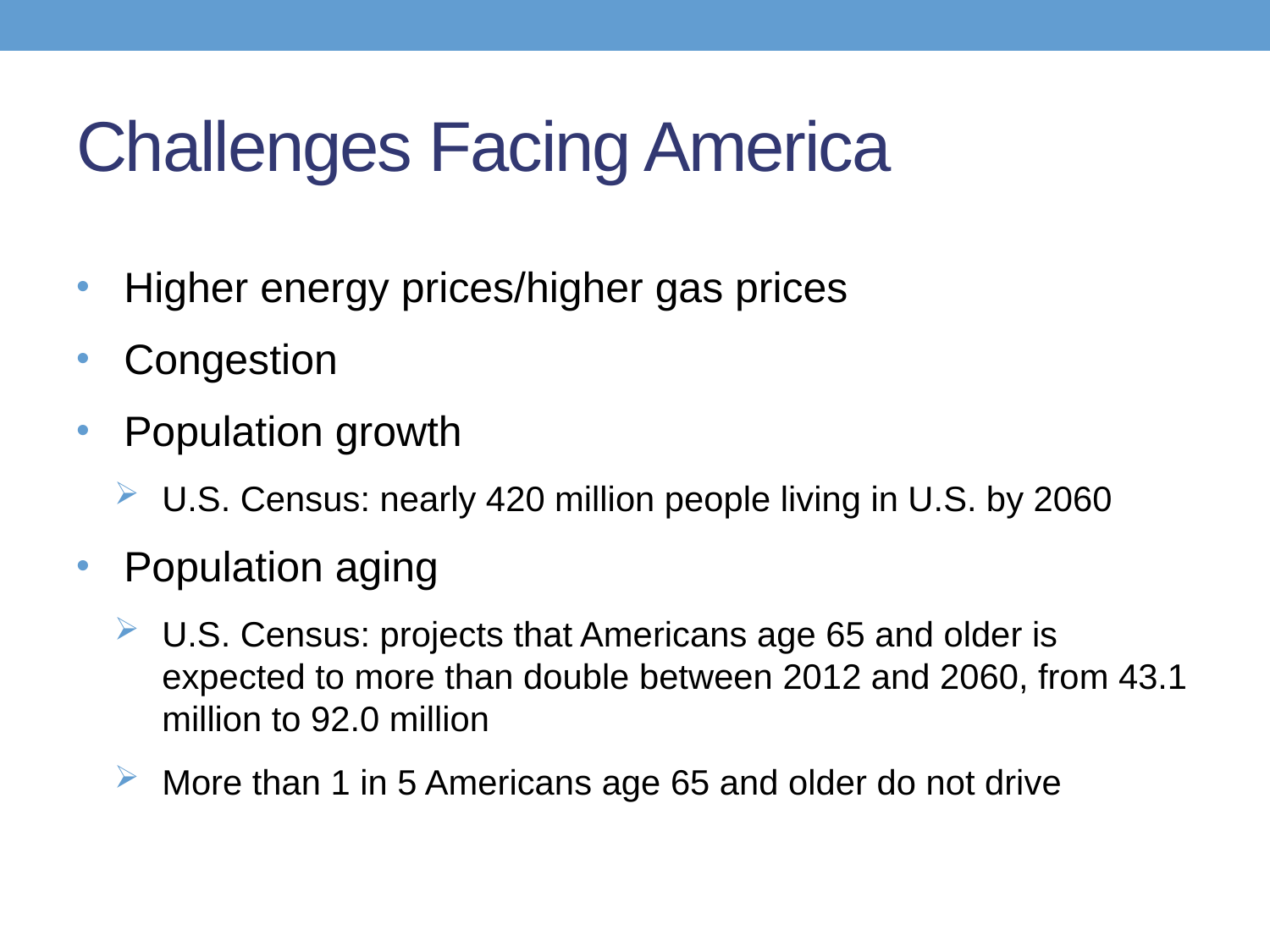

# Challenges Facing America
Higher energy prices/higher gas prices
Congestion
Population growth
U.S. Census: nearly 420 million people living in U.S. by 2060
Population aging
U.S. Census: projects that Americans age 65 and older is expected to more than double between 2012 and 2060, from 43.1 million to 92.0 million
More than 1 in 5 Americans age 65 and older do not drive